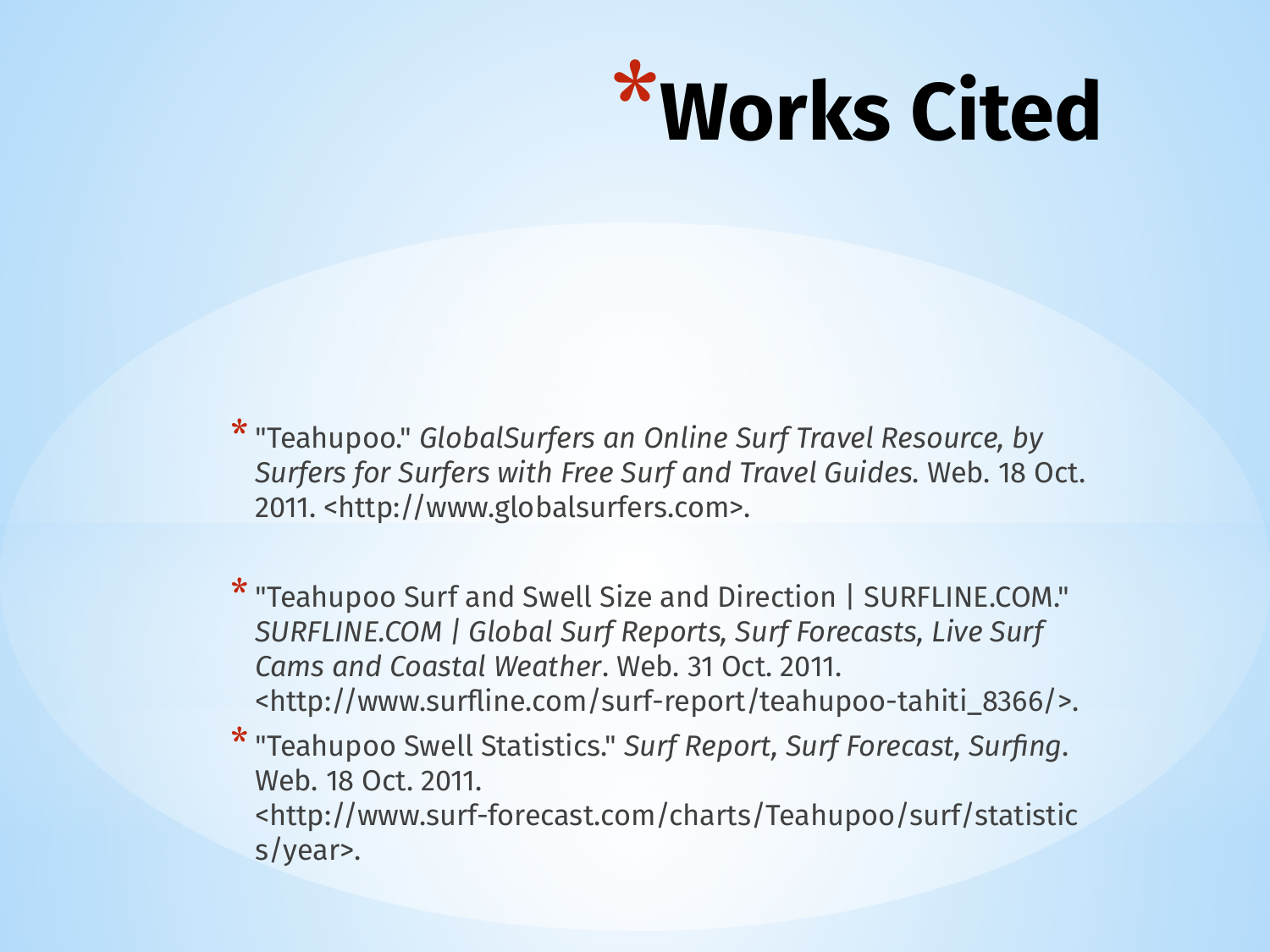

# Works Cited
"Teahupoo." GlobalSurfers an Online Surf Travel Resource, by Surfers for Surfers with Free Surf and Travel Guides. Web. 18 Oct. 2011. <http://www.globalsurfers.com>.

"Teahupoo Surf and Swell Size and Direction | SURFLINE.COM." SURFLINE.COM | Global Surf Reports, Surf Forecasts, Live Surf Cams and Coastal Weather. Web. 31 Oct. 2011. <http://www.surfline.com/surf-report/teahupoo-tahiti_8366/>.
"Teahupoo Swell Statistics." Surf Report, Surf Forecast, Surfing. Web. 18 Oct. 2011. <http://www.surf-forecast.com/charts/Teahupoo/surf/statistics/year>.